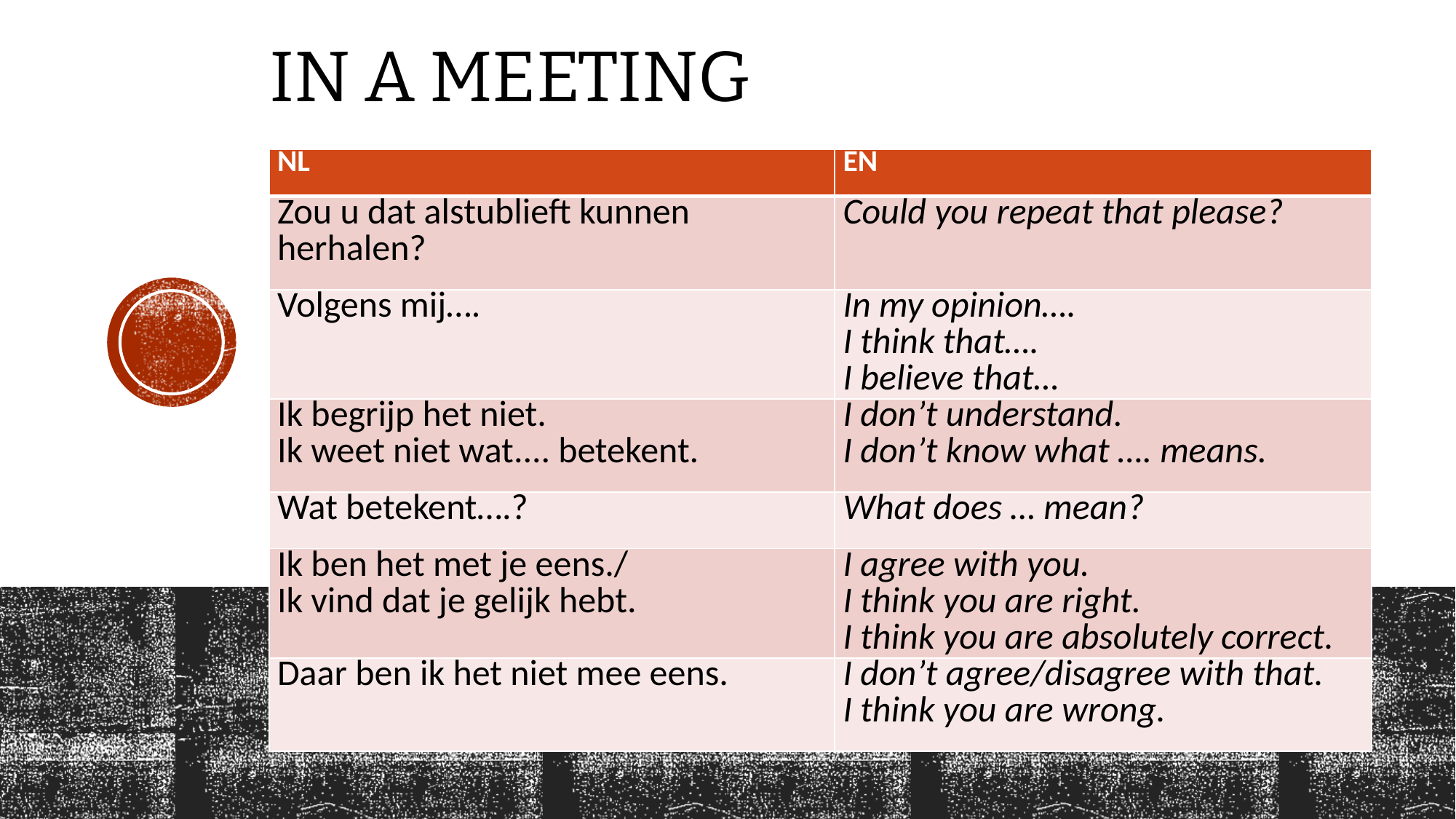

# In a meeting
| NL | EN |
| --- | --- |
| Zou u dat alstublieft kunnen herhalen? | Could you repeat that please? |
| Volgens mij…. | In my opinion…. I think that…. I believe that… |
| Ik begrijp het niet. Ik weet niet wat.... betekent. | I don’t understand. I don’t know what …. means. |
| Wat betekent….? | What does … mean? |
| Ik ben het met je eens./ Ik vind dat je gelijk hebt. | I agree with you. I think you are right. I think you are absolutely correct. |
| Daar ben ik het niet mee eens. | I don’t agree/disagree with that. I think you are wrong. |